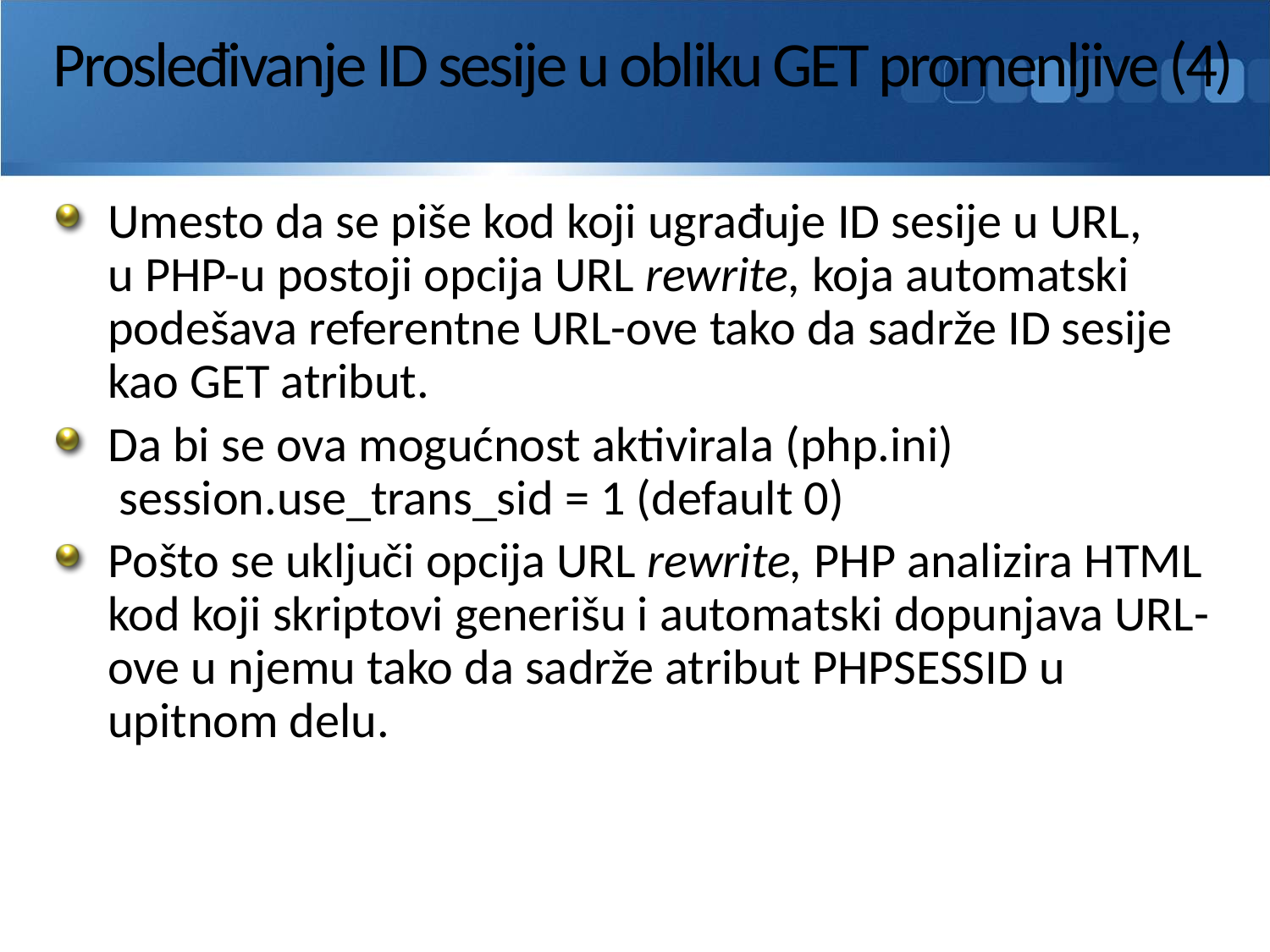

# Prosleđivanje ID sesije u obliku GET promenljive (4)
Umesto da se piše kod koji ugrađuje ID sesije u URL,
u PHP-u postoji opcija URL rewrite, koja automatski podešava referentne URL-ove tako da sadrže ID sesije kao GET atribut.
Da bi se ova mogućnost aktivirala (php.ini)
 session.use_trans_sid = 1 (default 0)
Pošto se uključi opcija URL rewrite, PHP analizira HTML kod koji skriptovi generišu i automatski dopunjava URL-ove u njemu tako da sadrže atribut PHPSESSID u upitnom delu.